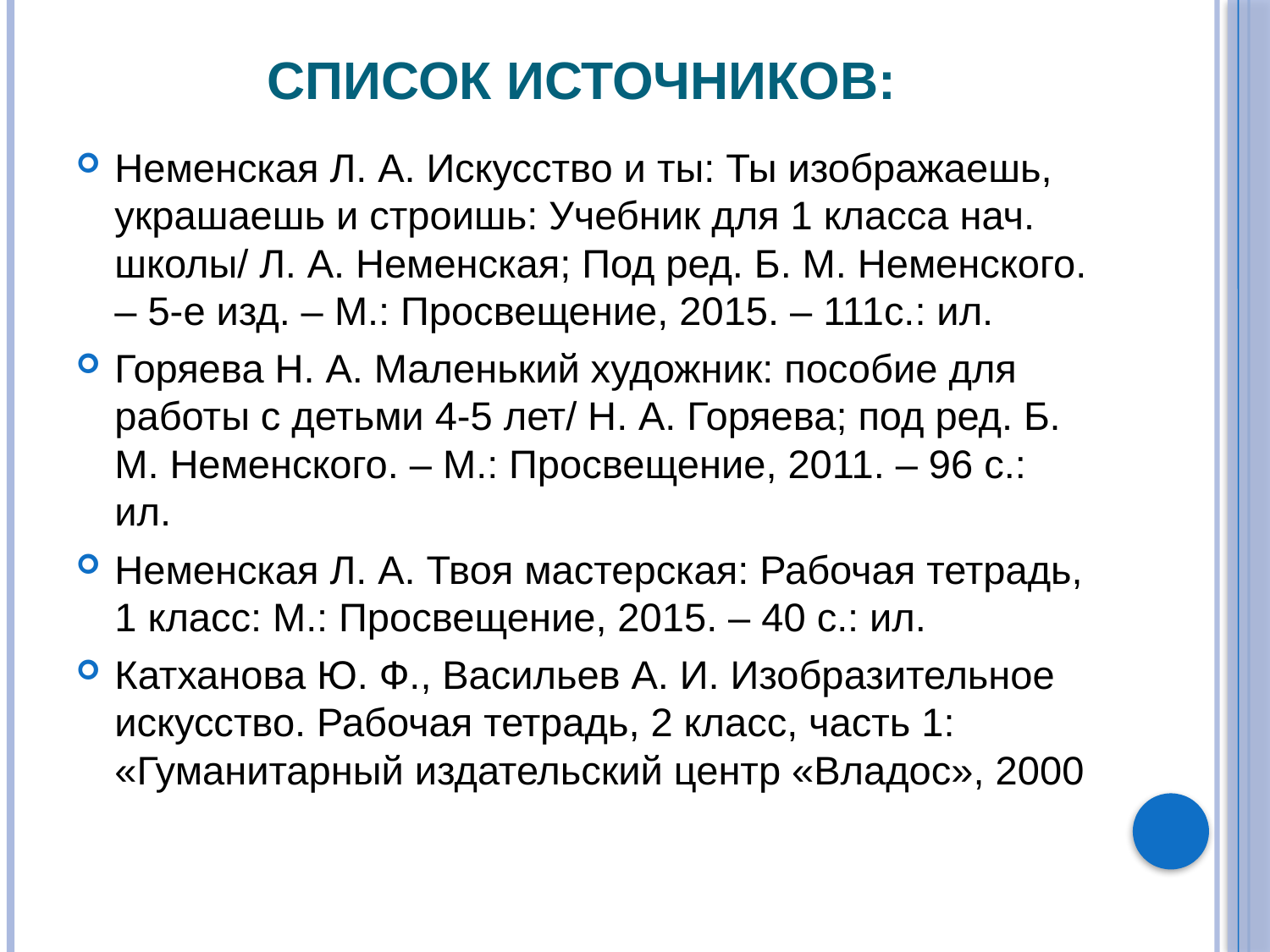

# Список источников:
Неменская Л. А. Искусство и ты: Ты изображаешь, украшаешь и строишь: Учебник для 1 класса нач. школы/ Л. А. Неменская; Под ред. Б. М. Неменского. – 5-е изд. – М.: Просвещение, 2015. – 111с.: ил.
Горяева Н. А. Маленький художник: пособие для работы с детьми 4-5 лет/ Н. А. Горяева; под ред. Б. М. Неменского. – М.: Просвещение, 2011. – 96 с.: ил.
Неменская Л. А. Твоя мастерская: Рабочая тетрадь, 1 класс: М.: Просвещение, 2015. – 40 с.: ил.
Катханова Ю. Ф., Васильев А. И. Изобразительное искусство. Рабочая тетрадь, 2 класс, часть 1: «Гуманитарный издательский центр «Владос», 2000